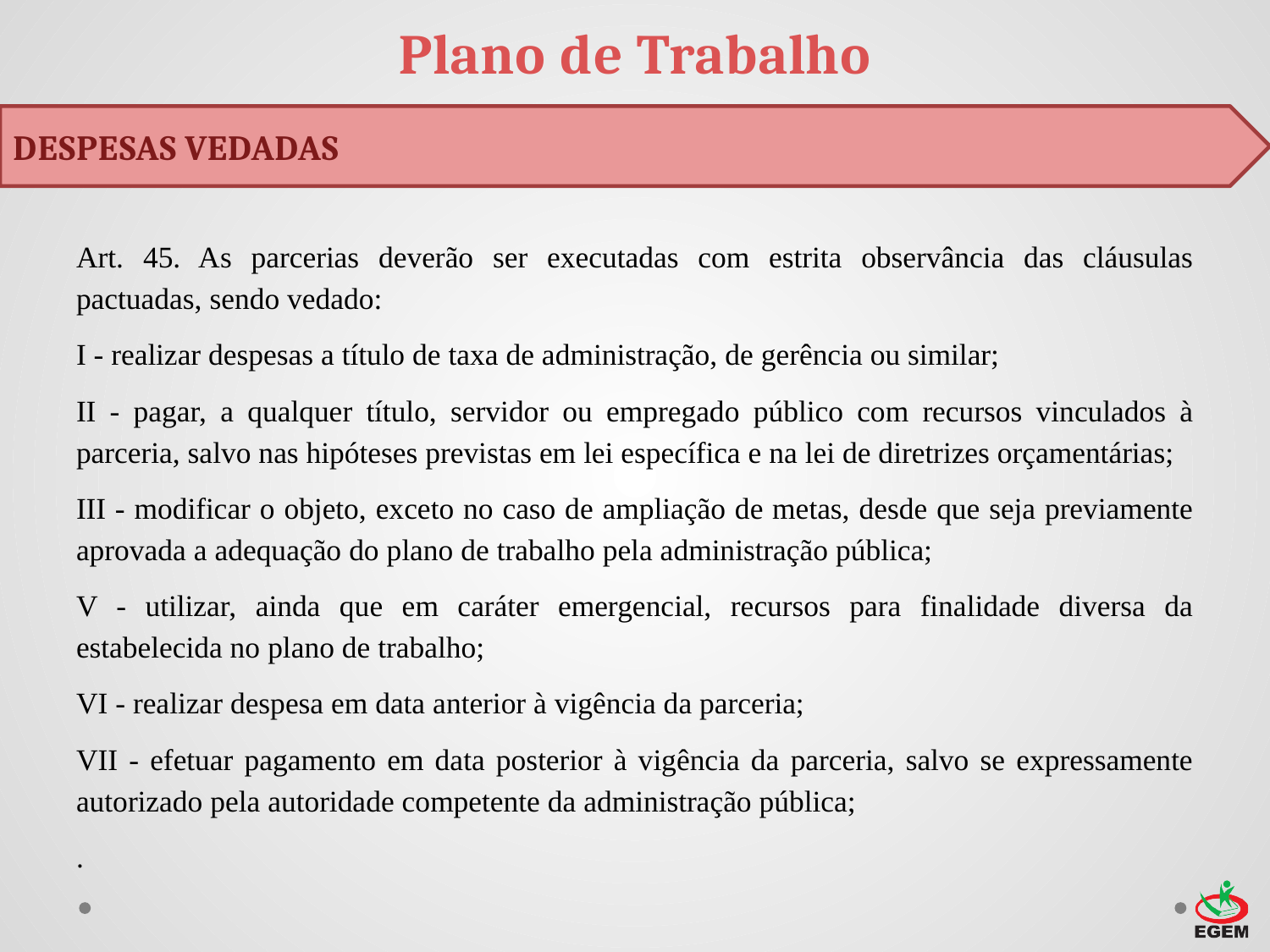

# Plano de Trabalho
DESPESAS VEDADAS
Art. 45. As parcerias deverão ser executadas com estrita observância das cláusulas pactuadas, sendo vedado:
I - realizar despesas a título de taxa de administração, de gerência ou similar;
II - pagar, a qualquer título, servidor ou empregado público com recursos vinculados à parceria, salvo nas hipóteses previstas em lei específica e na lei de diretrizes orçamentárias;
III - modificar o objeto, exceto no caso de ampliação de metas, desde que seja previamente aprovada a adequação do plano de trabalho pela administração pública;
V - utilizar, ainda que em caráter emergencial, recursos para finalidade diversa da estabelecida no plano de trabalho;
VI - realizar despesa em data anterior à vigência da parceria;
VII - efetuar pagamento em data posterior à vigência da parceria, salvo se expressamente autorizado pela autoridade competente da administração pública;
.